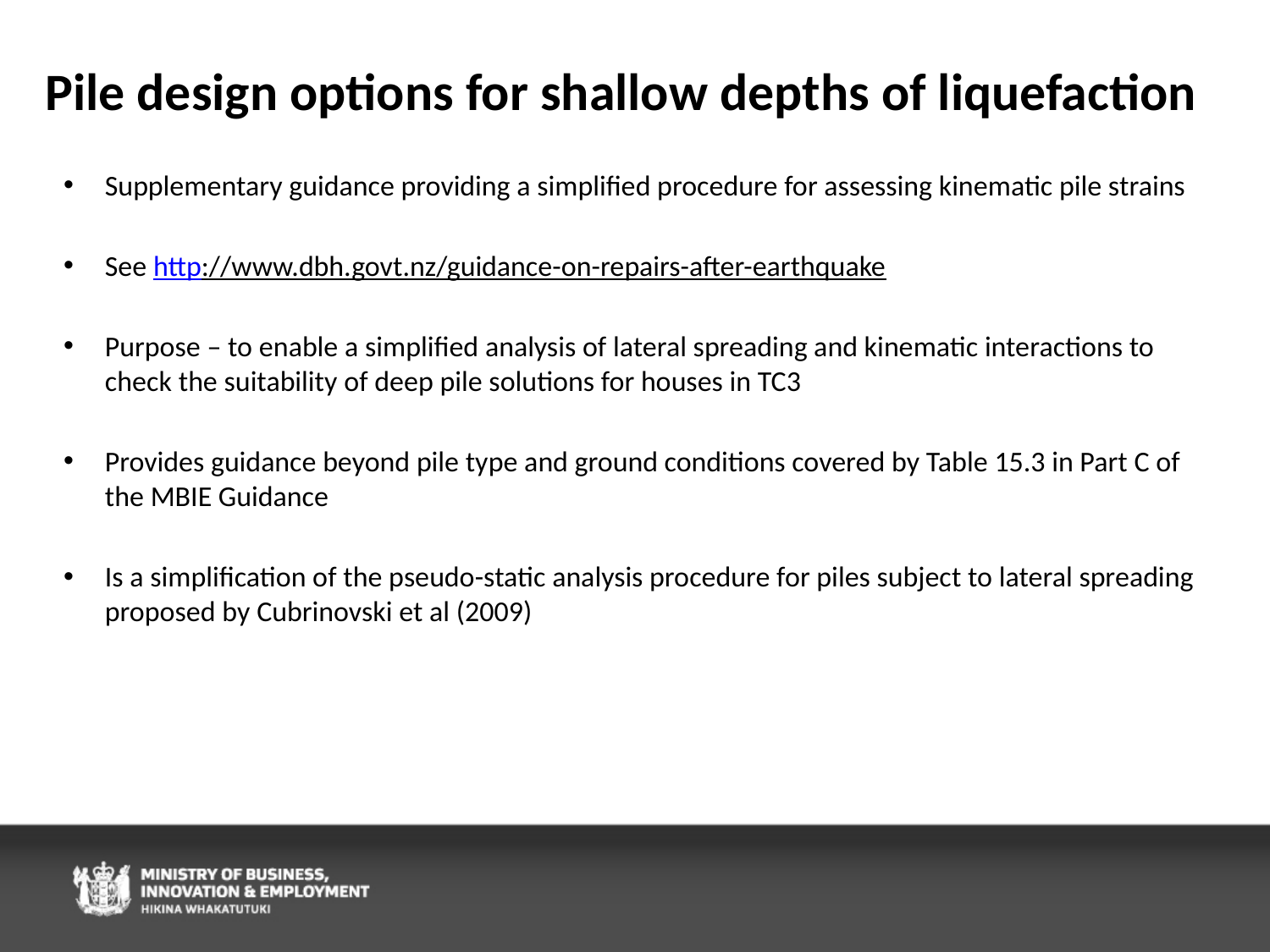

Pile design options for shallow depths of liquefaction
Supplementary guidance providing a simplified procedure for assessing kinematic pile strains

See http://www.dbh.govt.nz/guidance-on-repairs-after-earthquake

Purpose – to enable a simplified analysis of lateral spreading and kinematic interactions to check the suitability of deep pile solutions for houses in TC3

Provides guidance beyond pile type and ground conditions covered by Table 15.3 in Part C of the MBIE Guidance

Is a simplification of the pseudo-static analysis procedure for piles subject to lateral spreading proposed by Cubrinovski et al (2009)